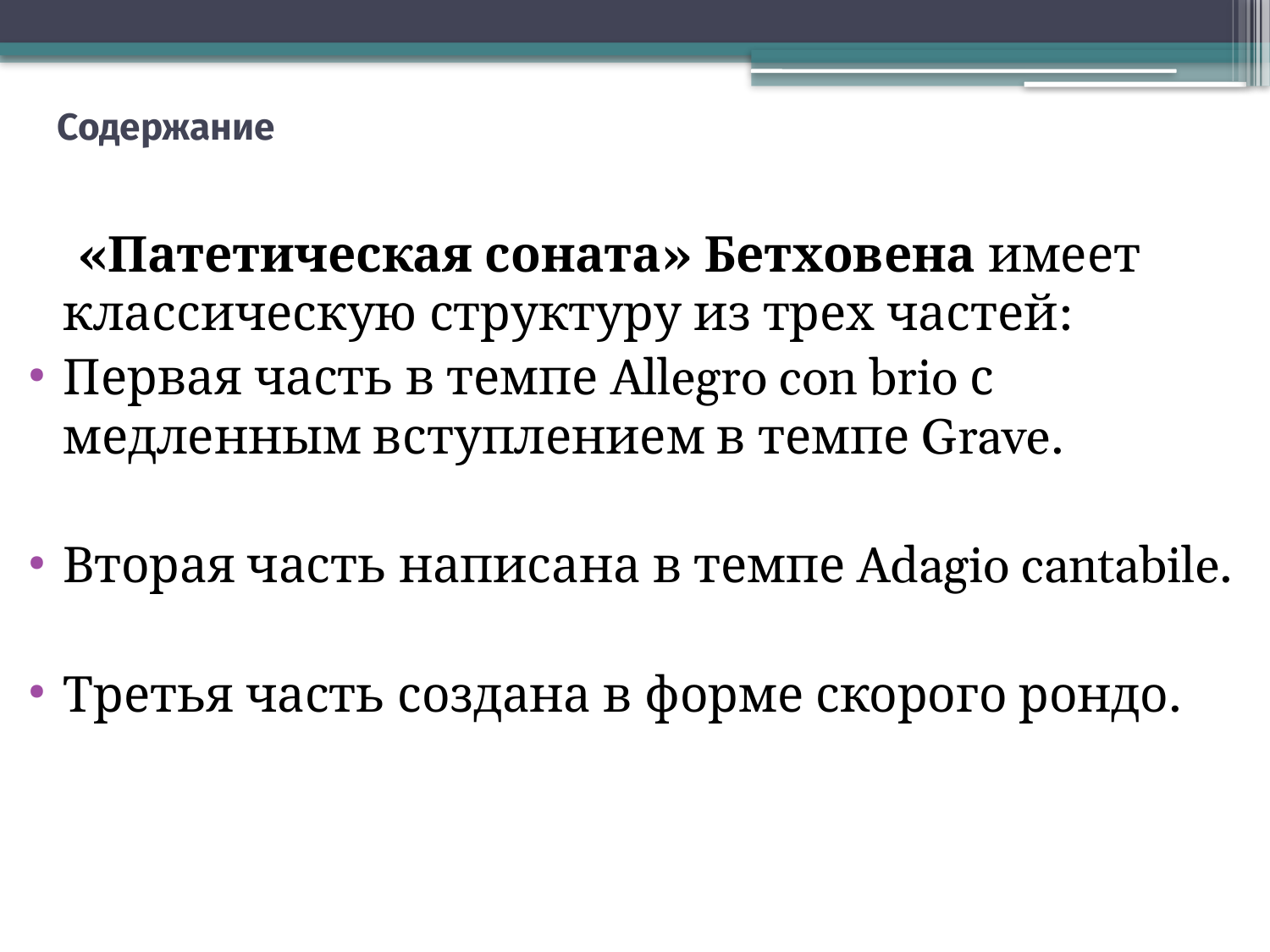

# Содержание
    «Патетическая соната» Бетховена имеет классическую структуру из трех частей:
Первая часть в темпе Allegro con brio с медленным вступлением в темпе Grave.

Вторая часть написана в темпе Adagio cantabile.

Третья часть создана в форме скорого рондо.